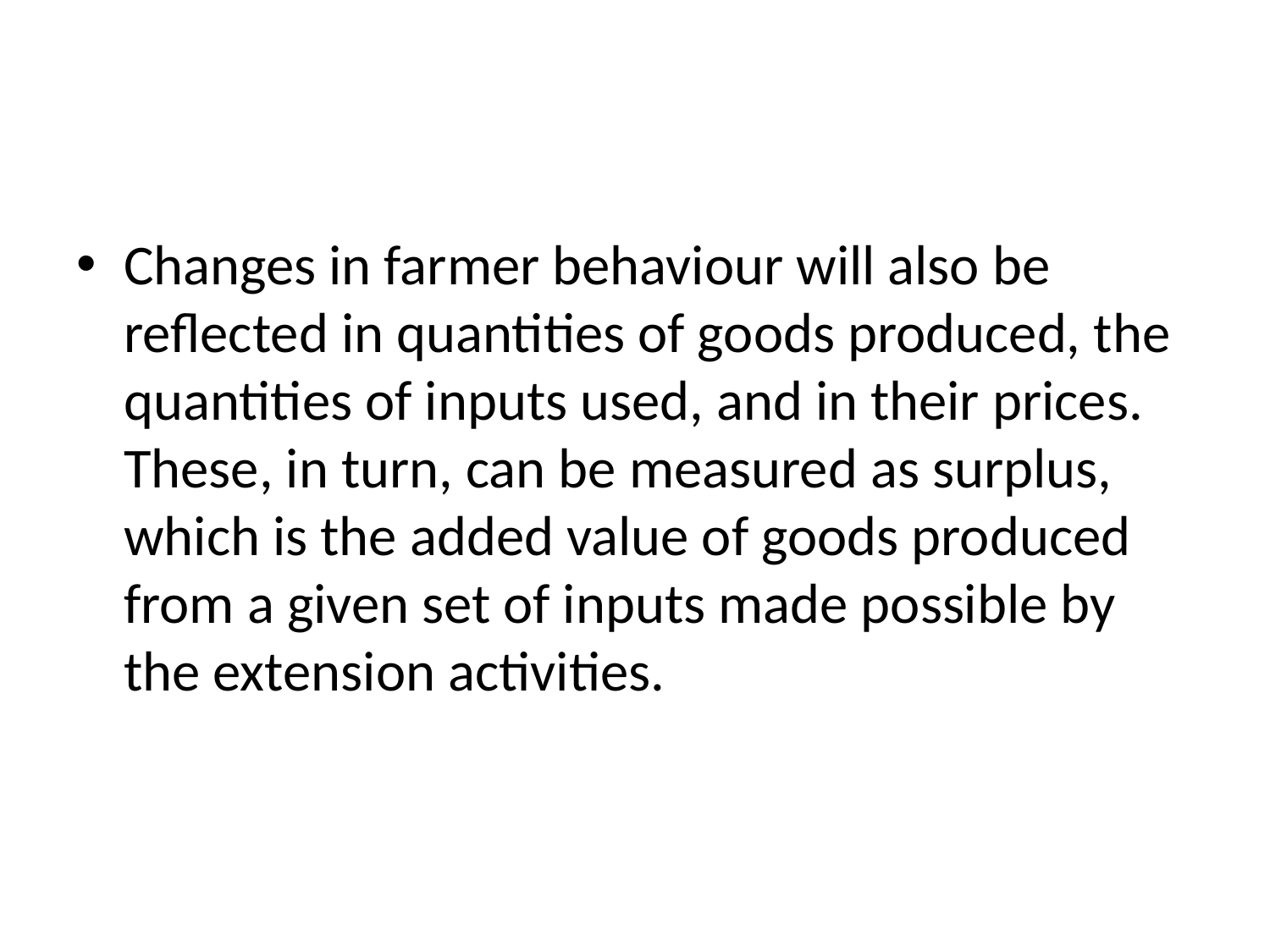

#
Changes in farmer behaviour will also be reflected in quantities of goods produced, the quantities of inputs used, and in their prices. These, in turn, can be measured as surplus, which is the added value of goods produced from a given set of inputs made possible by the extension activities.